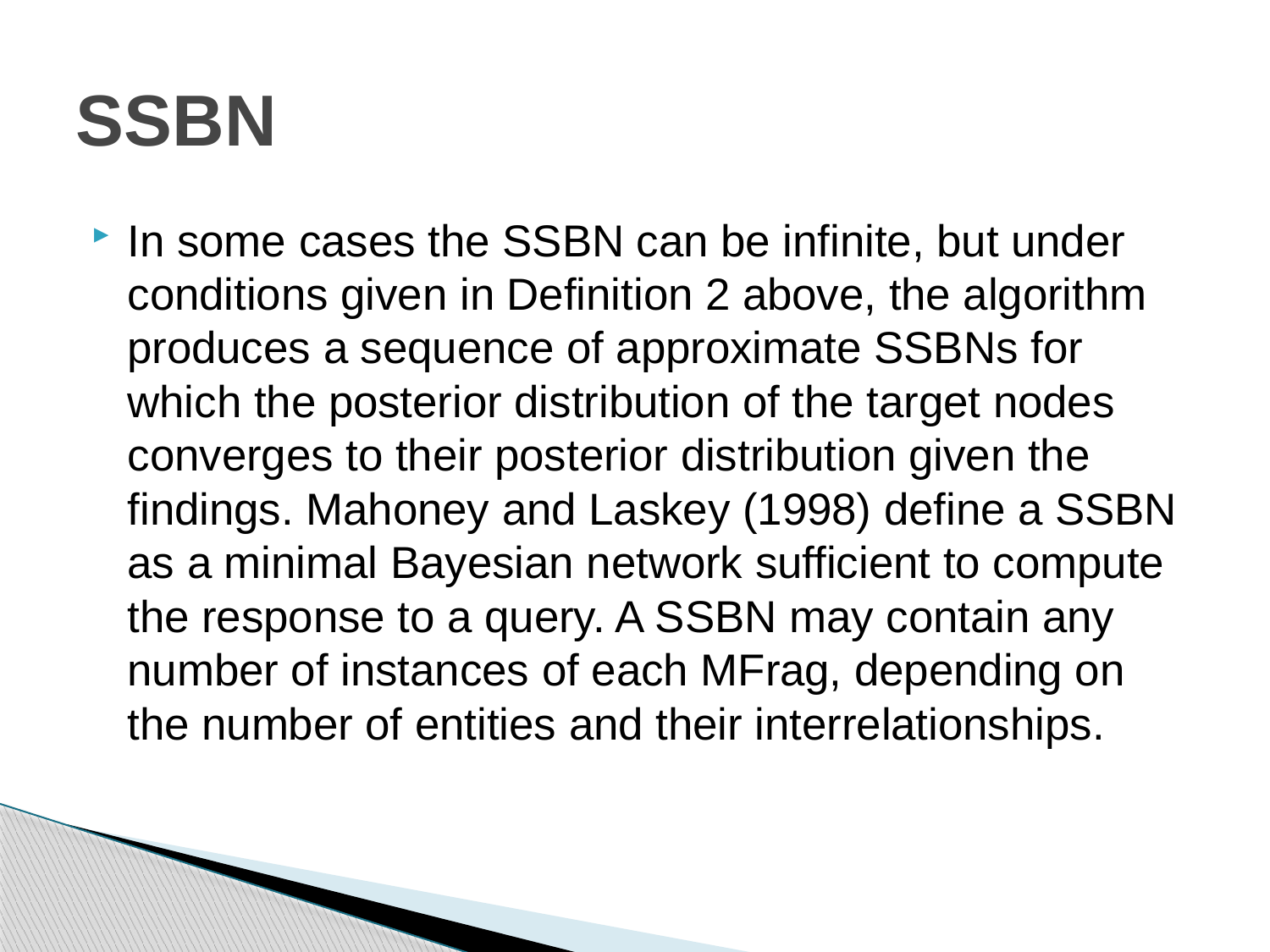

# SSBN
In some cases the SSBN can be infinite, but under conditions given in Definition 2 above, the algorithm produces a sequence of approximate SSBNs for which the posterior distribution of the target nodes converges to their posterior distribution given the findings. Mahoney and Laskey (1998) define a SSBN as a minimal Bayesian network sufficient to compute the response to a query. A SSBN may contain any number of instances of each MFrag, depending on the number of entities and their interrelationships.